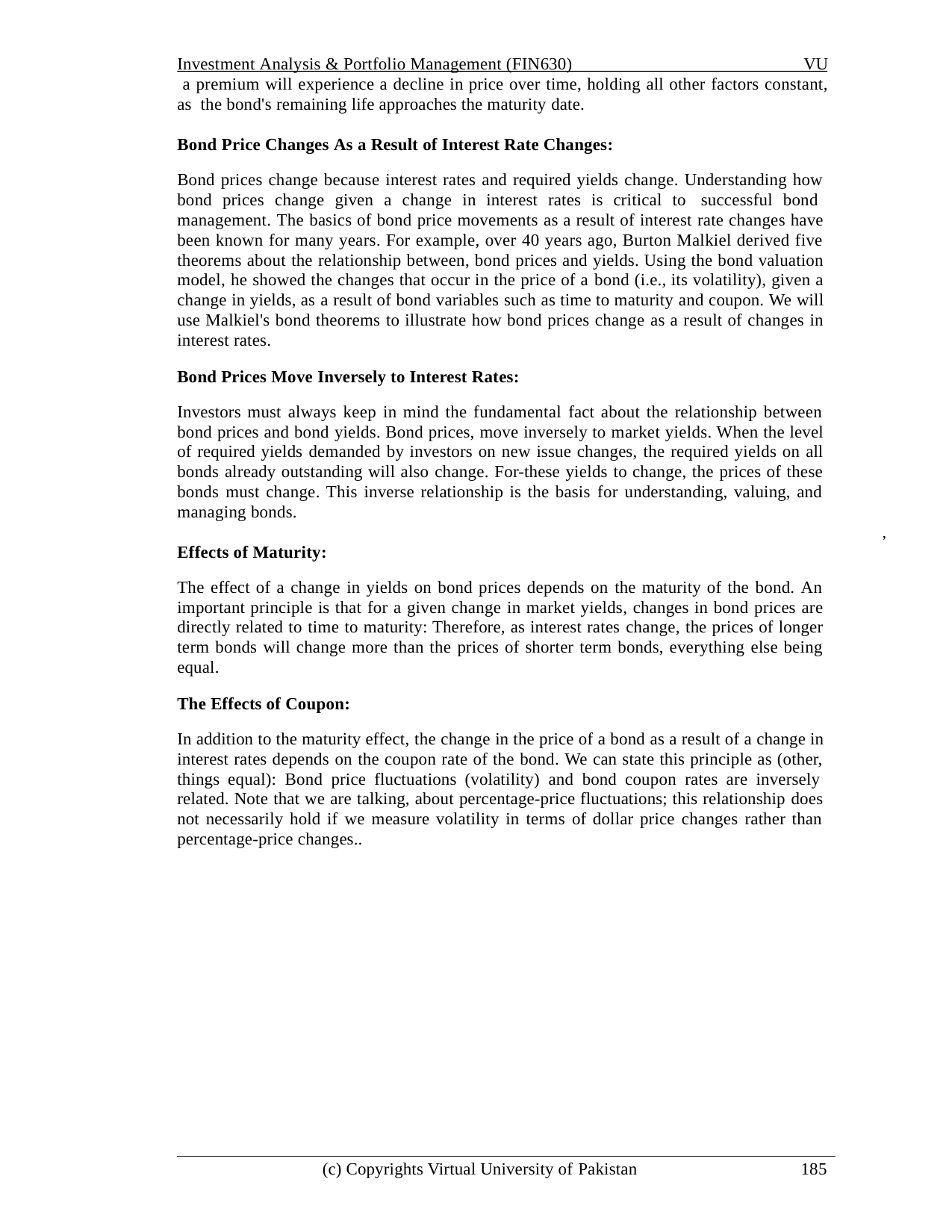

Investment Analysis & Portfolio Management (FIN630)	VU  a premium will experience a decline in price over time, holding all other factors constant, as  the bond's remaining life approaches the maturity date.

Bond Price Changes As a Result of Interest Rate Changes:
Bond prices change because interest rates and required yields change. Understanding how  bond prices change given a change in interest rates is critical to successful bond  management. The basics of bond price movements as a result of interest rate changes have  been known for many years. For example, over 40 years ago, Burton Malkiel derived five  theorems about the relationship between, bond prices and yields. Using the bond valuation  model, he showed the changes that occur in the price of a bond (i.e., its volatility), given a  change in yields, as a result of bond variables such as time to maturity and coupon. We will  use Malkiel's bond theorems to illustrate how bond prices change as a result of changes in  interest rates.
Bond Prices Move Inversely to Interest Rates:
Investors must always keep in mind the fundamental fact about the relationship between  bond prices and bond yields. Bond prices, move inversely to market yields. When the level  of required yields demanded by investors on new issue changes, the required yields on all  bonds already outstanding will also change. For-these yields to change, the prices of these  bonds must change. This inverse relationship is the basis for understanding, valuing, and  managing bonds.
,
Effects of Maturity:
The effect of a change in yields on bond prices depends on the maturity of the bond. An  important principle is that for a given change in market yields, changes in bond prices are  directly related to time to maturity: Therefore, as interest rates change, the prices of longer  term bonds will change more than the prices of shorter term bonds, everything else being  equal.
The Effects of Coupon:
In addition to the maturity effect, the change in the price of a bond as a result of a change in  interest rates depends on the coupon rate of the bond. We can state this principle as (other,  things equal): Bond price fluctuations (volatility) and bond coupon rates are inversely  related. Note that we are talking, about percentage-price fluctuations; this relationship does  not necessarily hold if we measure volatility in terms of dollar price changes rather than  percentage-price changes..

(c) Copyrights Virtual University of Pakistan
185